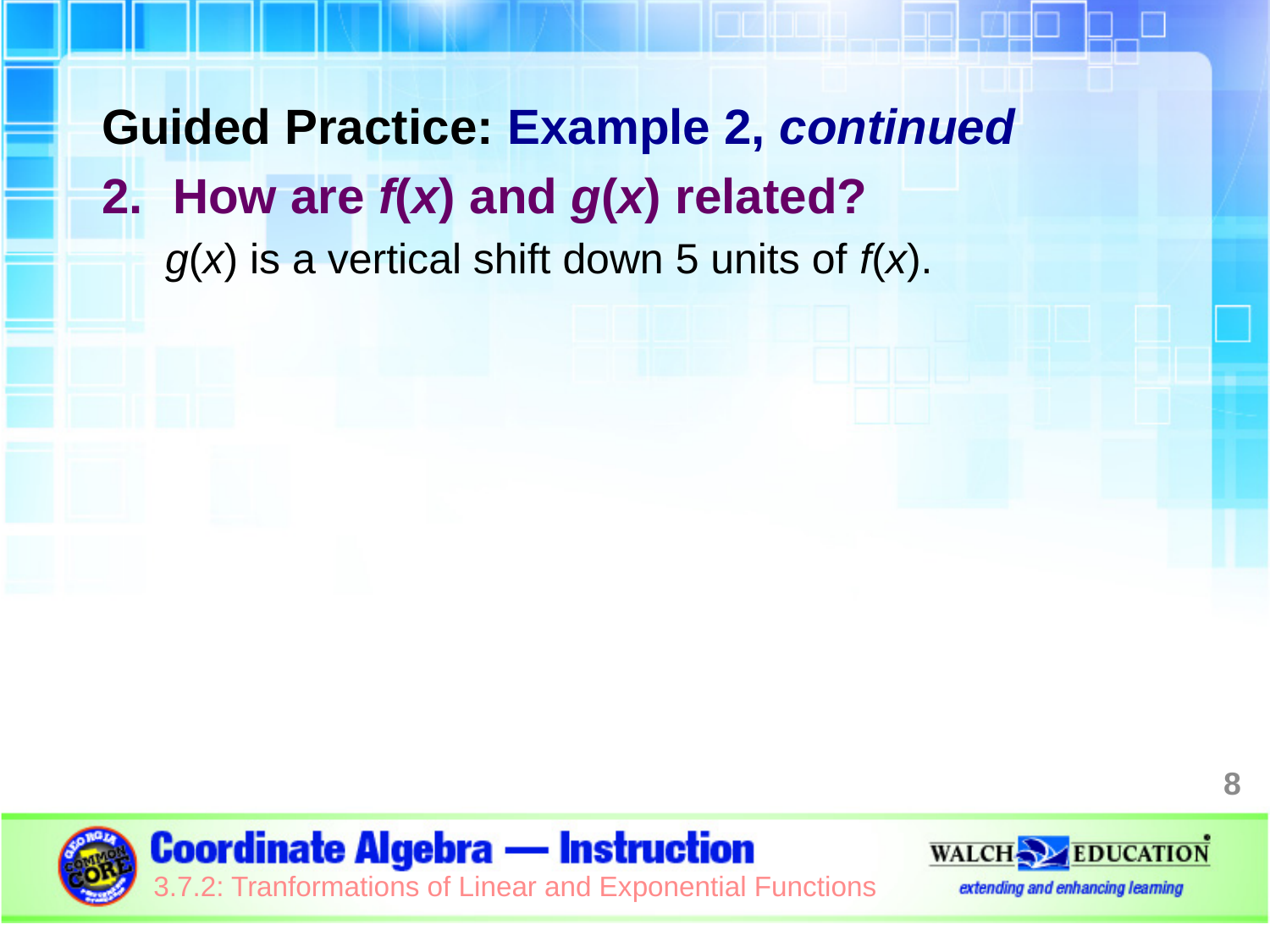

Guided Practice: Example 2, continued
How are f(x) and g(x) related?
g(x) is a vertical shift down 5 units of f(x).

8
3.7.2: Tranformations of Linear and Exponential Functions